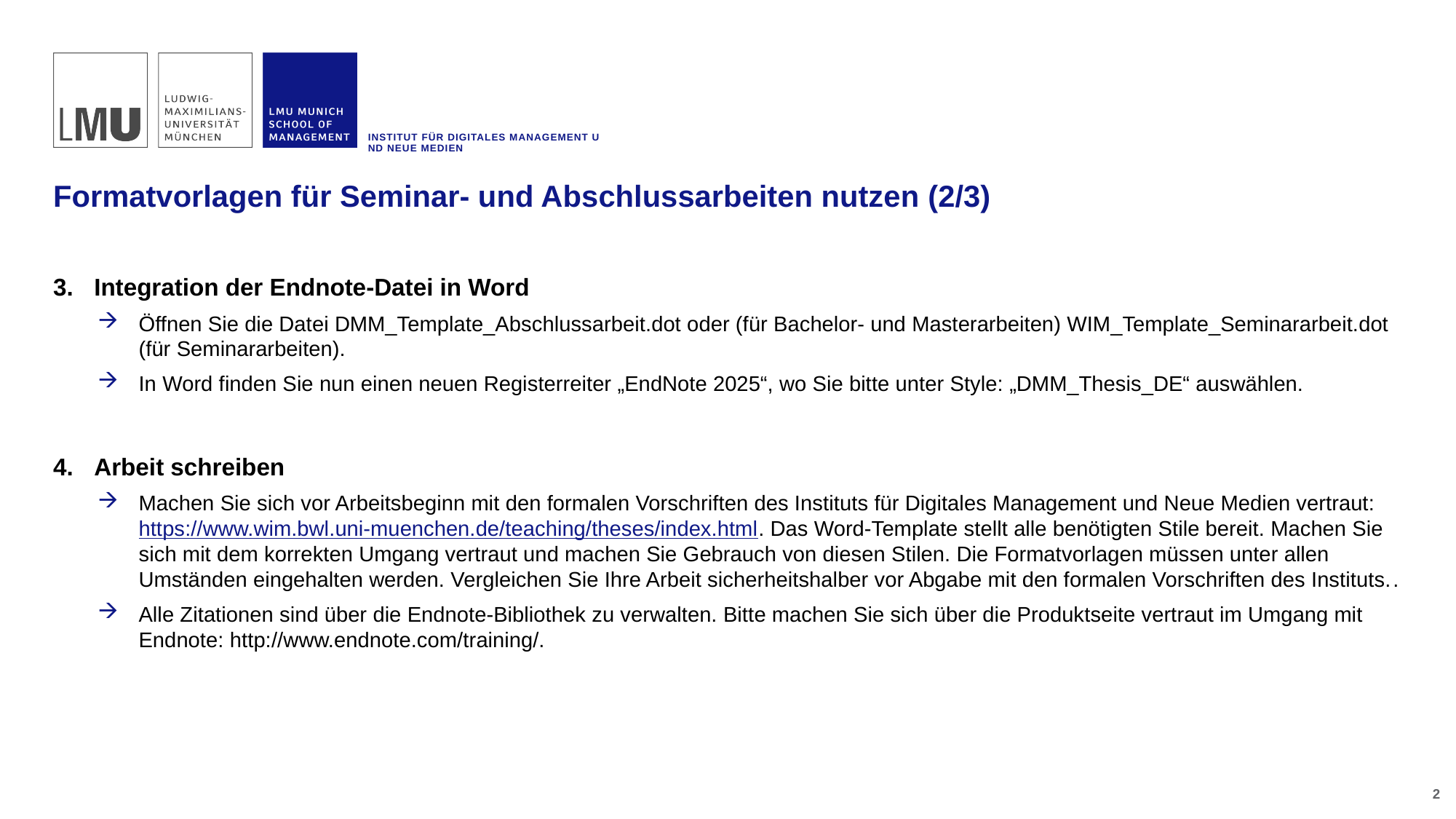

Institut für Digitales Management und Neue Medien
# Formatvorlagen für Seminar- und Abschlussarbeiten nutzen (2/3)
Integration der Endnote-Datei in Word
Öffnen Sie die Datei DMM_Template_Abschlussarbeit.dot oder (für Bachelor- und Masterarbeiten) WIM_Template_Seminararbeit.dot (für Seminararbeiten).
In Word finden Sie nun einen neuen Registerreiter „EndNote 2025“, wo Sie bitte unter Style: „DMM_Thesis_DE“ auswählen.

Arbeit schreiben
Machen Sie sich vor Arbeitsbeginn mit den formalen Vorschriften des Instituts für Digitales Management und Neue Medien vertraut: https://www.wim.bwl.uni-muenchen.de/teaching/theses/index.html. Das Word-Template stellt alle benötigten Stile bereit. Machen Sie sich mit dem korrekten Umgang vertraut und machen Sie Gebrauch von diesen Stilen. Die Formatvorlagen müssen unter allen Umständen eingehalten werden. Vergleichen Sie Ihre Arbeit sicherheitshalber vor Abgabe mit den formalen Vorschriften des Instituts..
Alle Zitationen sind über die Endnote-Bibliothek zu verwalten. Bitte machen Sie sich über die Produktseite vertraut im Umgang mit Endnote: http://www.endnote.com/training/.

2